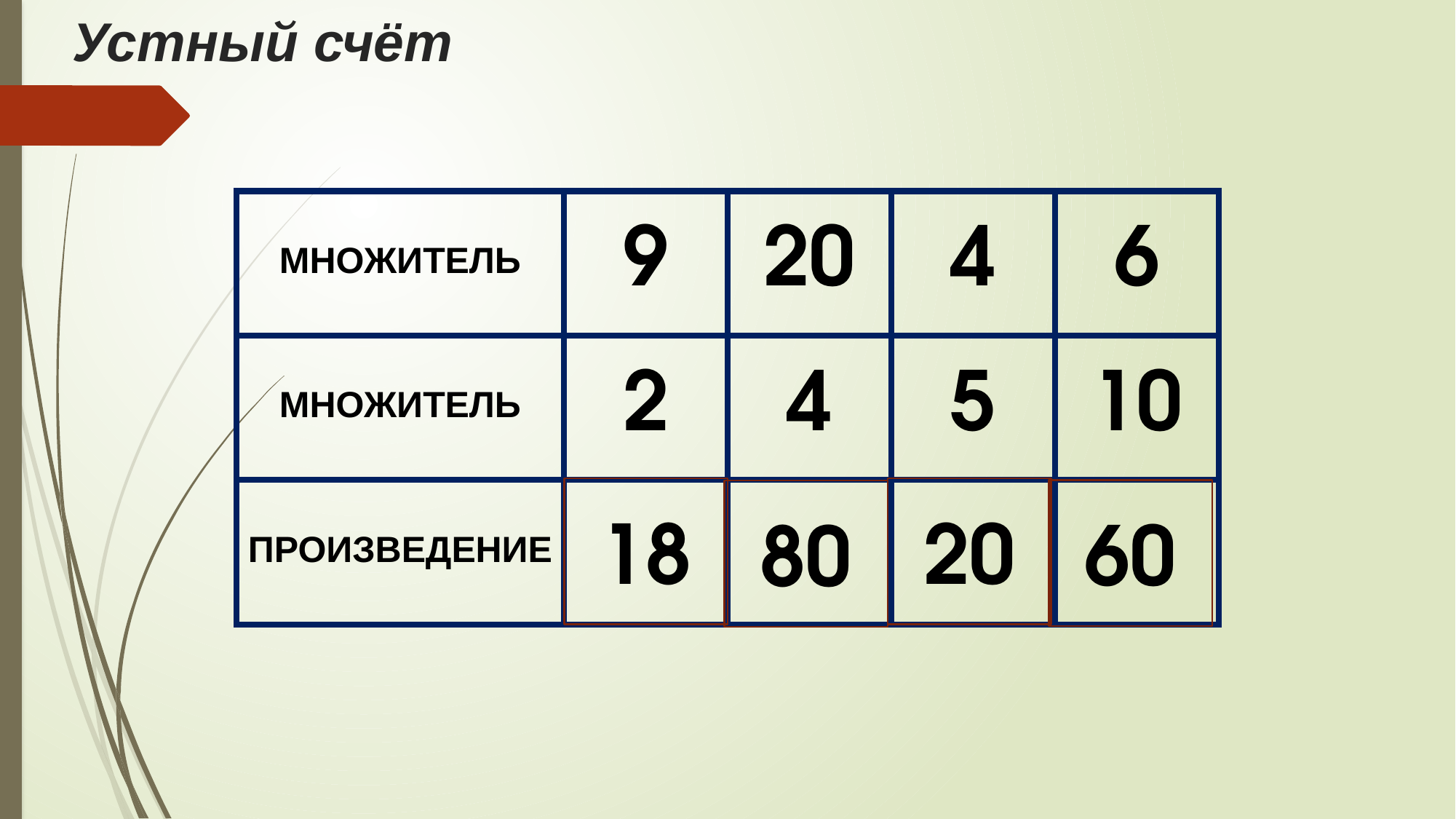

# Устный счёт
| МНОЖИТЕЛЬ | 9 | 20 | 4 | 6 |
| --- | --- | --- | --- | --- |
| МНОЖИТЕЛЬ | 2 | 4 | 5 | 10 |
| ПРОИЗВЕДЕНИЕ |  |  |  |  |
18
20
60
80